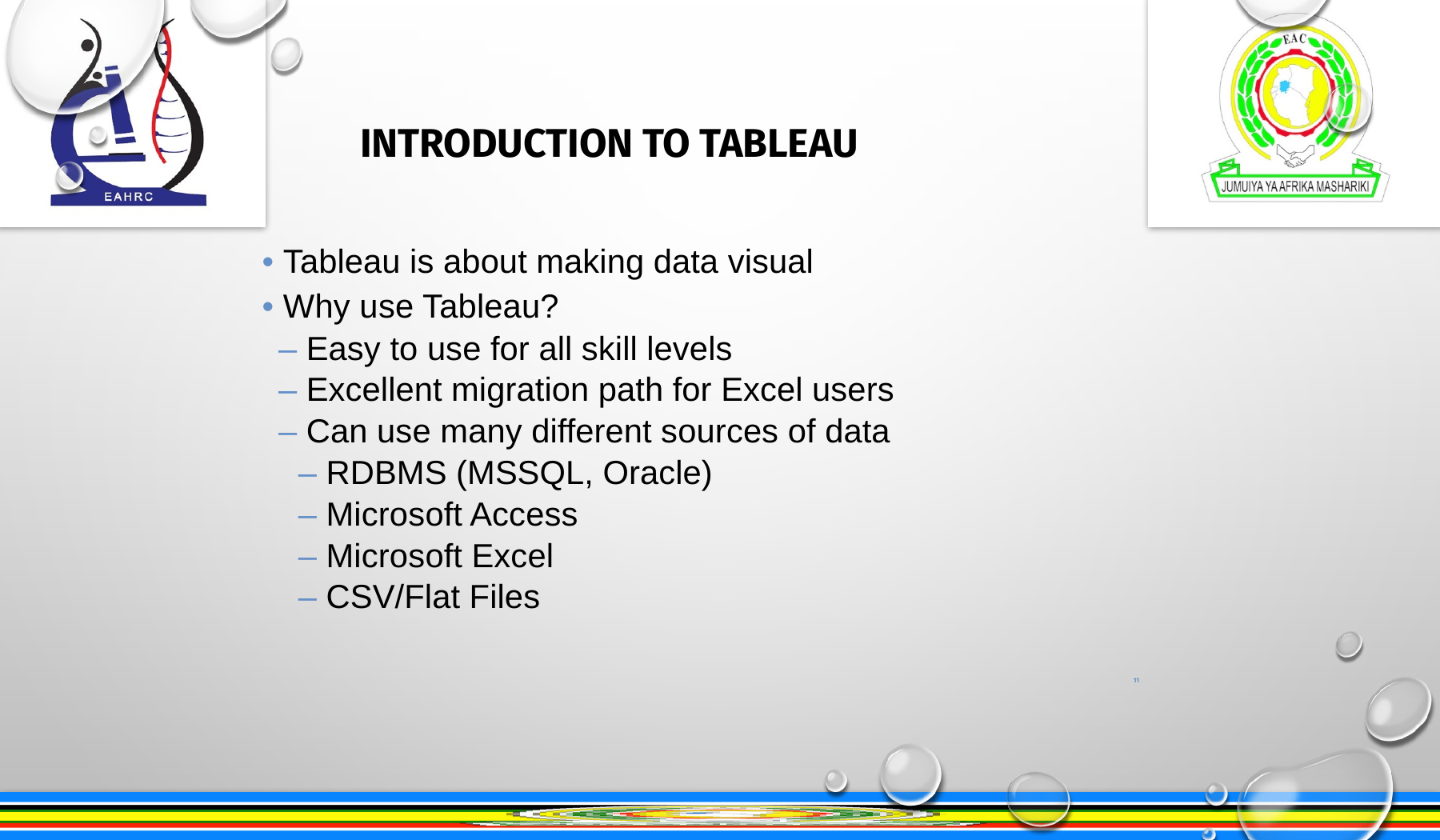

INTRODUCTION TO TABLEAU

• Tableau is about making data visual
• Why use Tableau?
– Easy to use for all skill levels
– Excellent migration path for Excel users
– Can use many different sources of data
– RDBMS (MSSQL, Oracle)
– Microsoft Access
– Microsoft Excel
– CSV/Flat Files
11